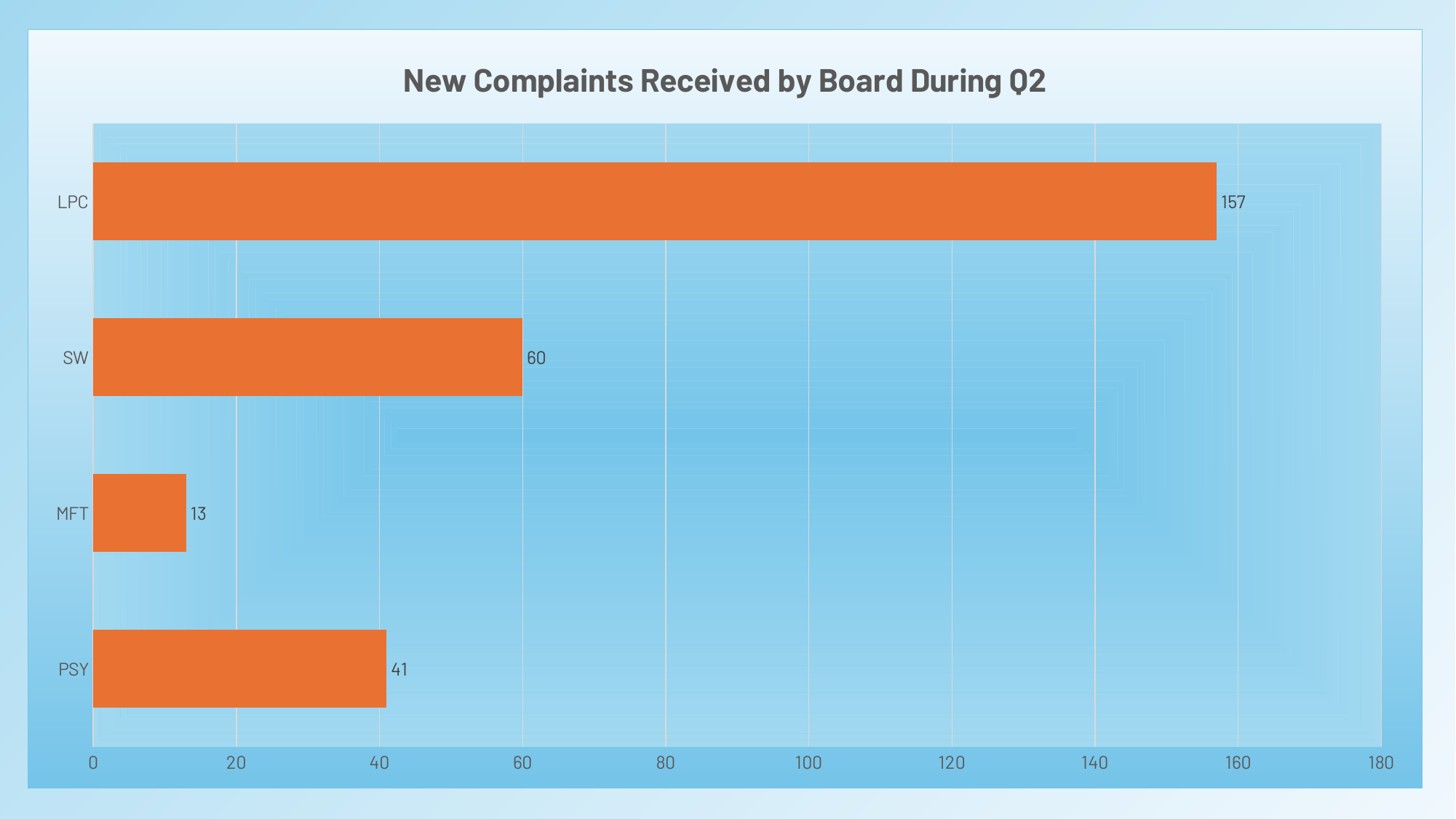

### Chart: New Complaints Received by Board During Q2

| Category | Column1 |
|---|---|
| PSY | 41.0 |
| MFT | 13.0 |
| SW | 60.0 |
| LPC | 157.0 |